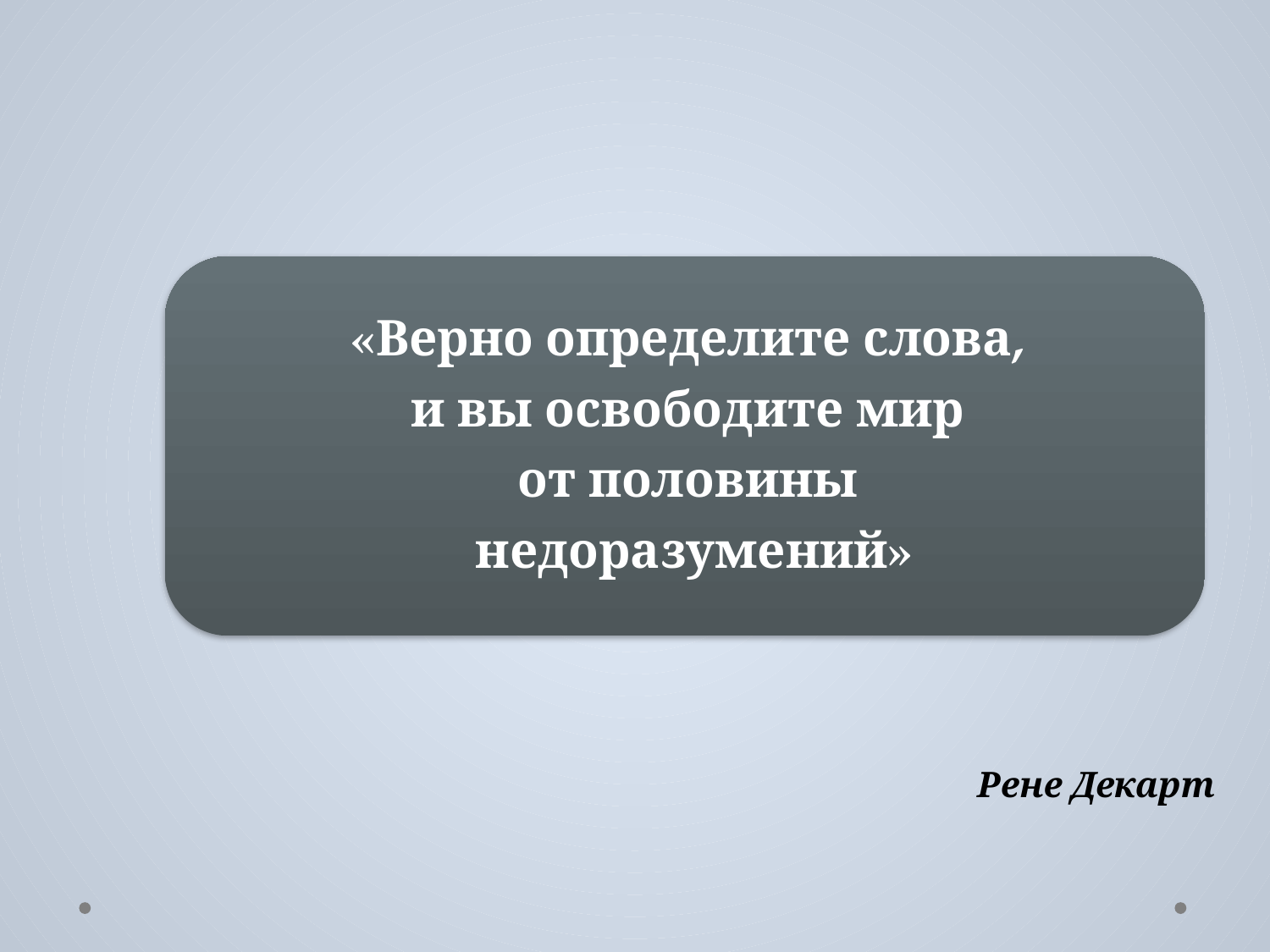

«Верно определите слова,
и вы освободите мир
от половины
недоразумений»
Рене Декарт